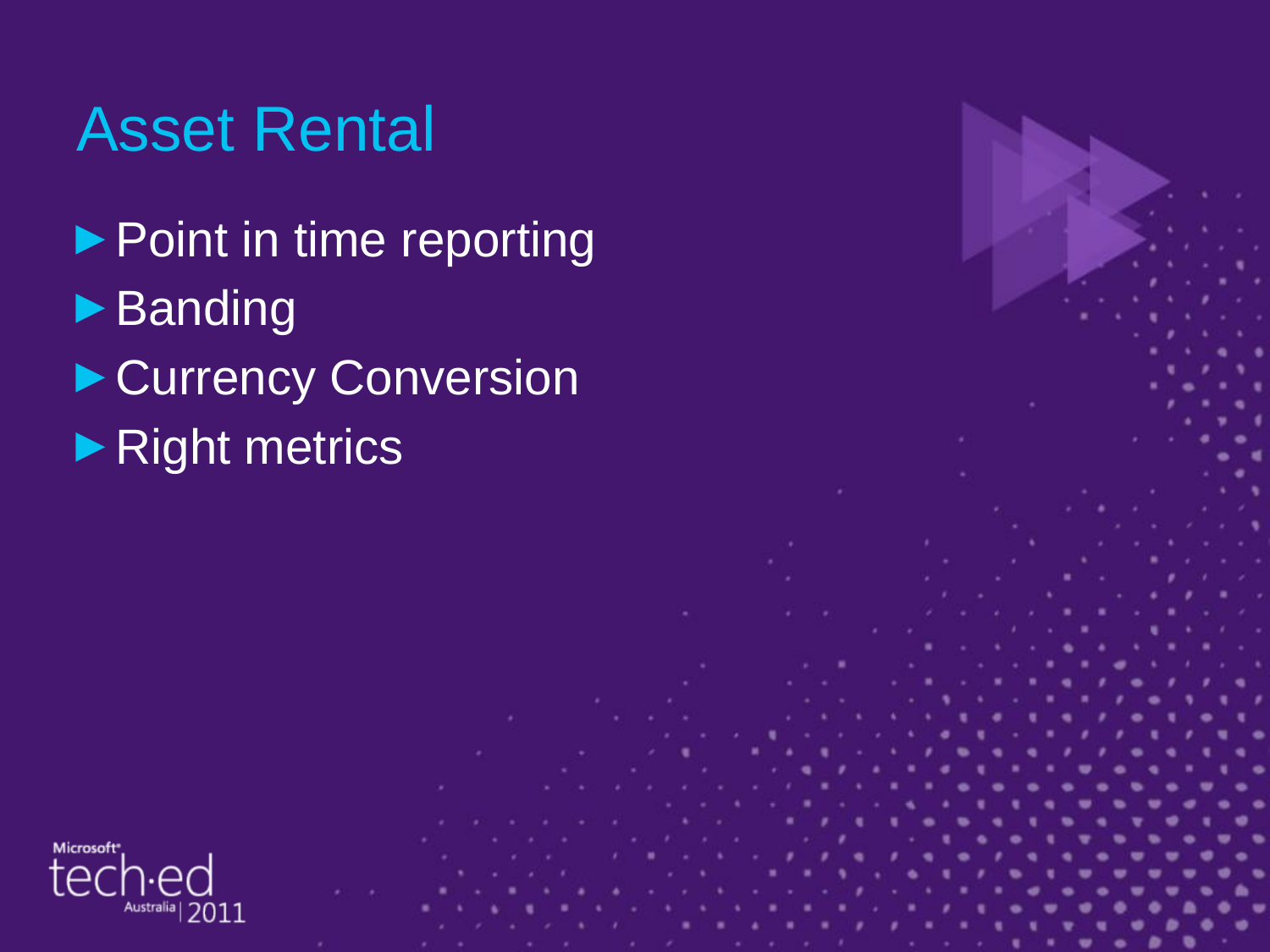

# Asset Rental
Point in time reporting
Banding
Currency Conversion
Right metrics